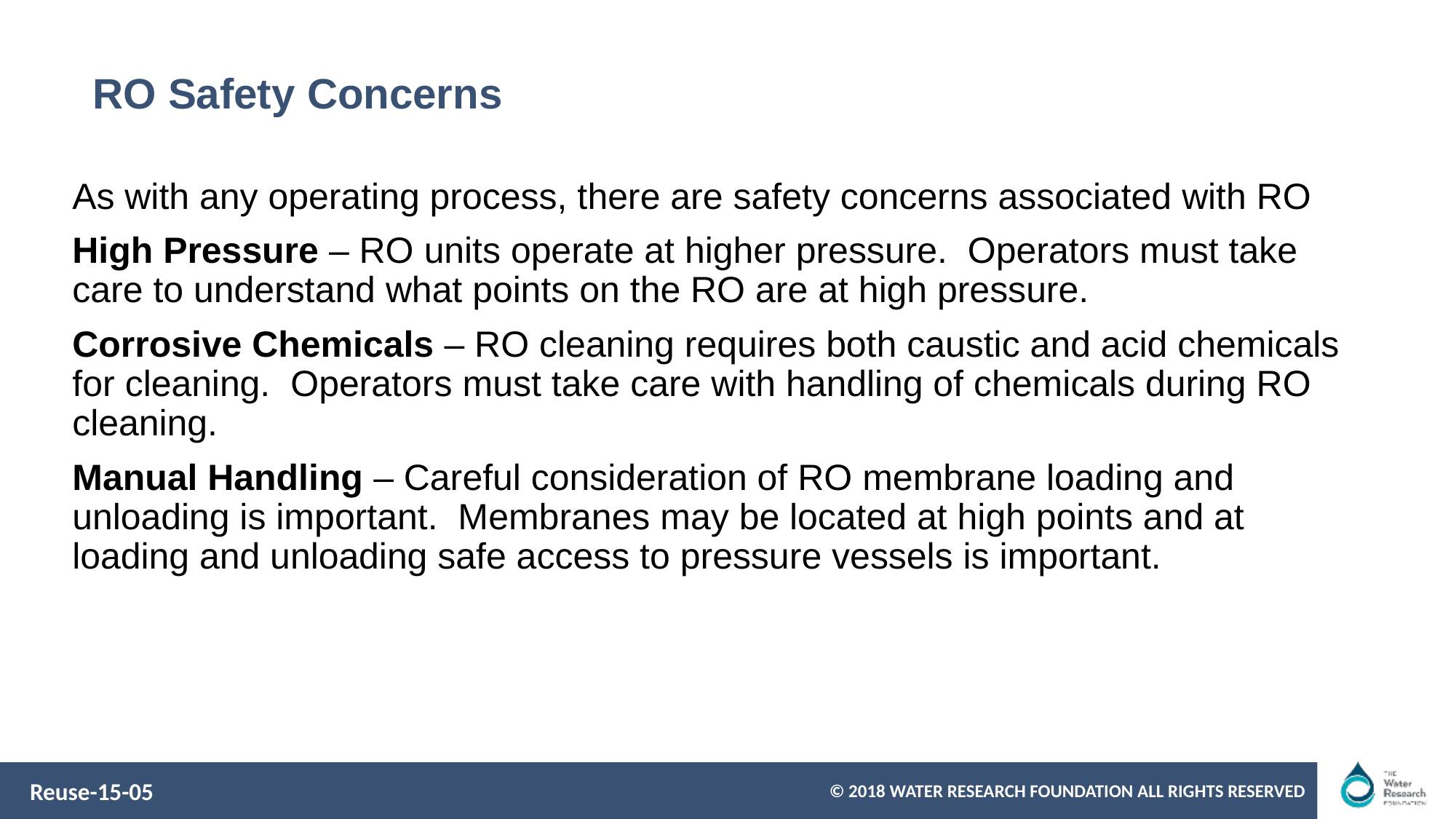

# RO Safety Concerns
As with any operating process, there are safety concerns associated with RO
High Pressure – RO units operate at higher pressure.  Operators must take care to understand what points on the RO are at high pressure.
Corrosive Chemicals – RO cleaning requires both caustic and acid chemicals for cleaning.  Operators must take care with handling of chemicals during RO cleaning.
Manual Handling – Careful consideration of RO membrane loading and unloading is important.  Membranes may be located at high points and at loading and unloading safe access to pressure vessels is important.